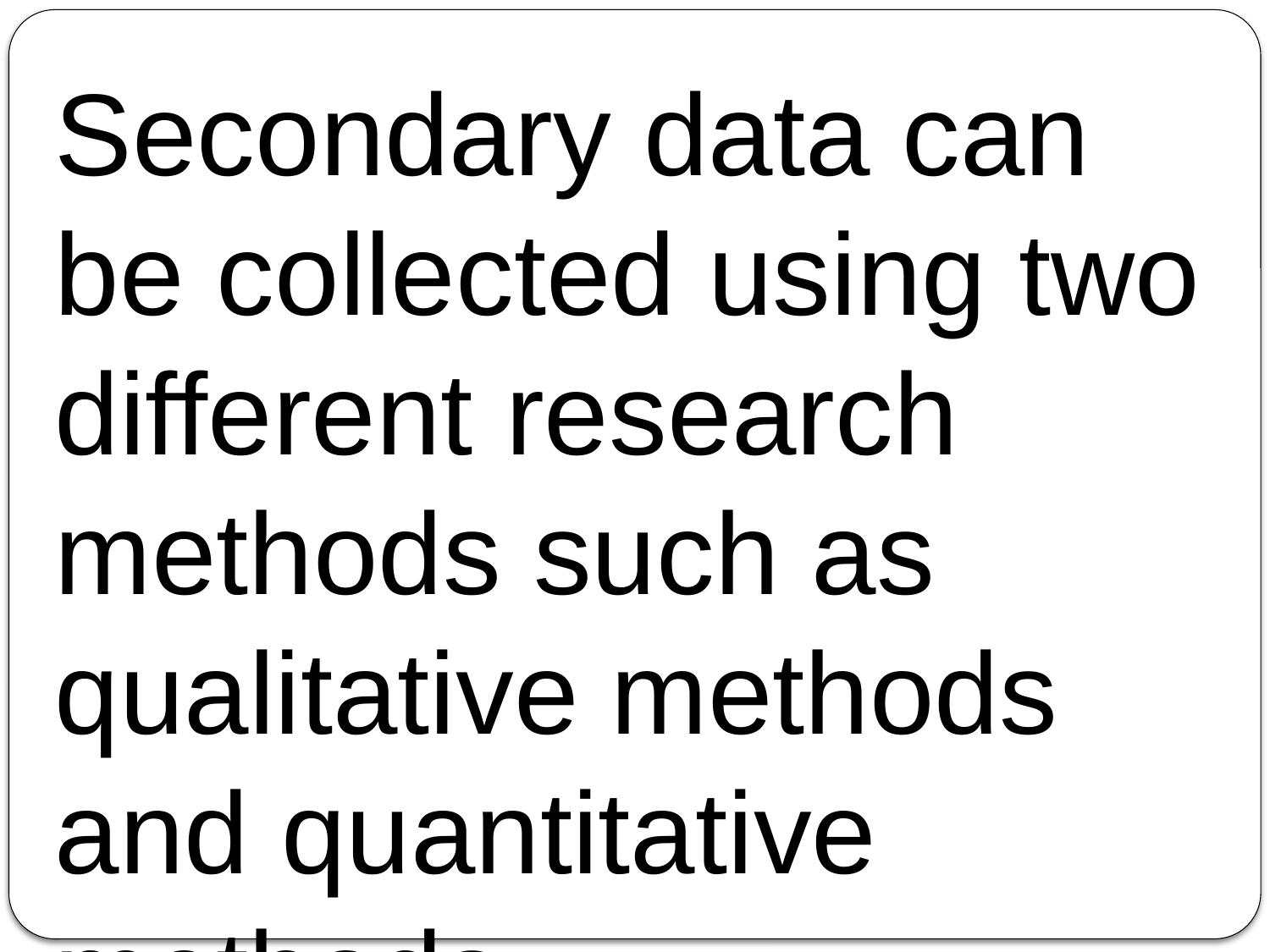

Secondary data can be collected using two different research methods such as qualitative methods and quantitative methods